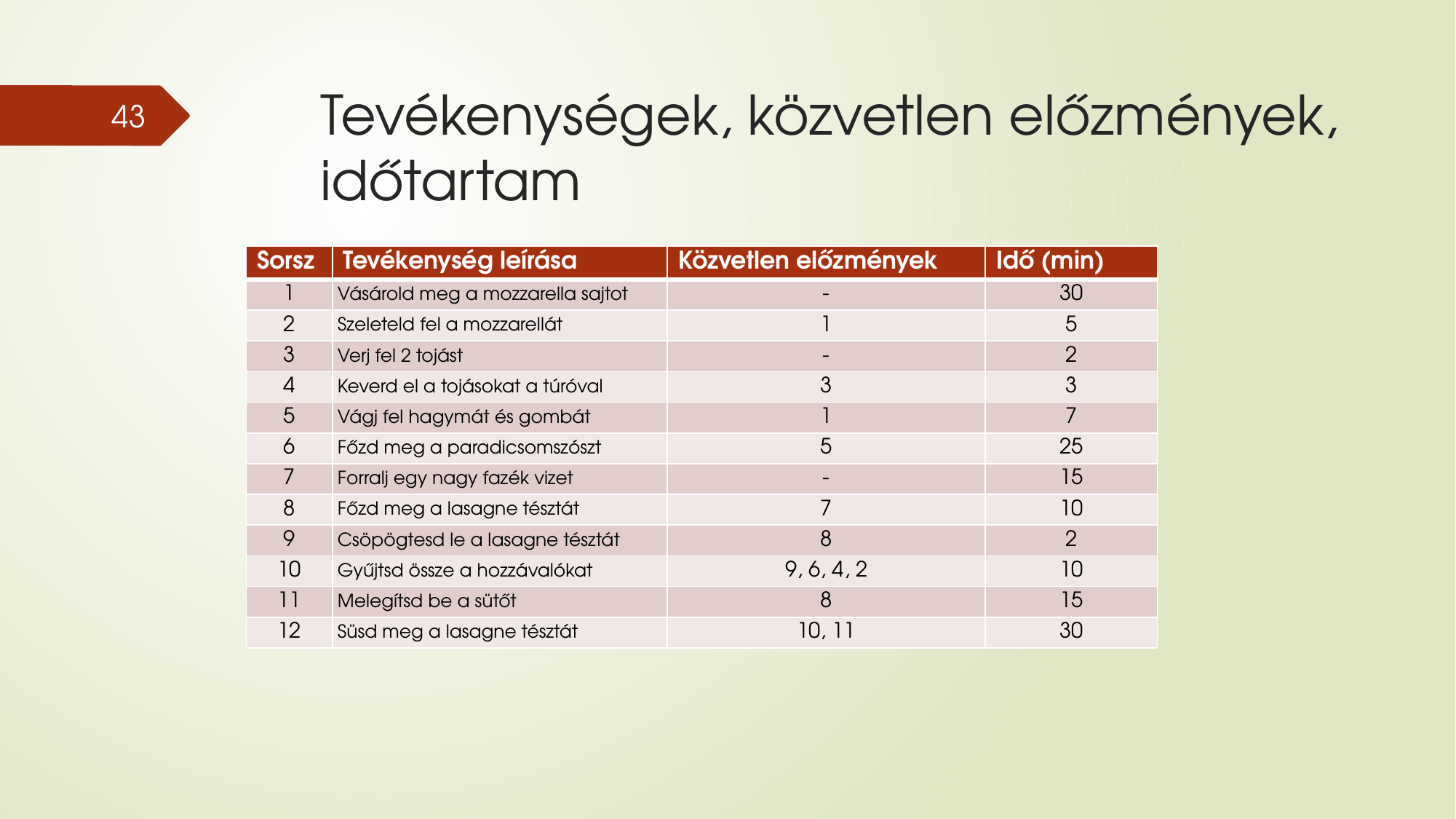

# Tevékenységek, közvetlen előzmények, időtartam
43
| Sorsz | Tevékenység leírása | Közvetlen előzmények | Idő (min) |
| --- | --- | --- | --- |
| 1 | Vásárold meg a mozzarella sajtot | - | 30 |
| 2 | Szeleteld fel a mozzarellát | 1 | 5 |
| 3 | Verj fel 2 tojást | - | 2 |
| 4 | Keverd el a tojásokat a túróval | 3 | 3 |
| 5 | Vágj fel hagymát és gombát | 1 | 7 |
| 6 | Főzd meg a paradicsomszószt | 5 | 25 |
| 7 | Forralj egy nagy fazék vizet | - | 15 |
| 8 | Főzd meg a lasagne tésztát | 7 | 10 |
| 9 | Csöpögtesd le a lasagne tésztát | 8 | 2 |
| 10 | Gyűjtsd össze a hozzávalókat | 9, 6, 4, 2 | 10 |
| 11 | Melegítsd be a sütőt | 8 | 15 |
| 12 | Süsd meg a lasagne tésztát | 10, 11 | 30 |